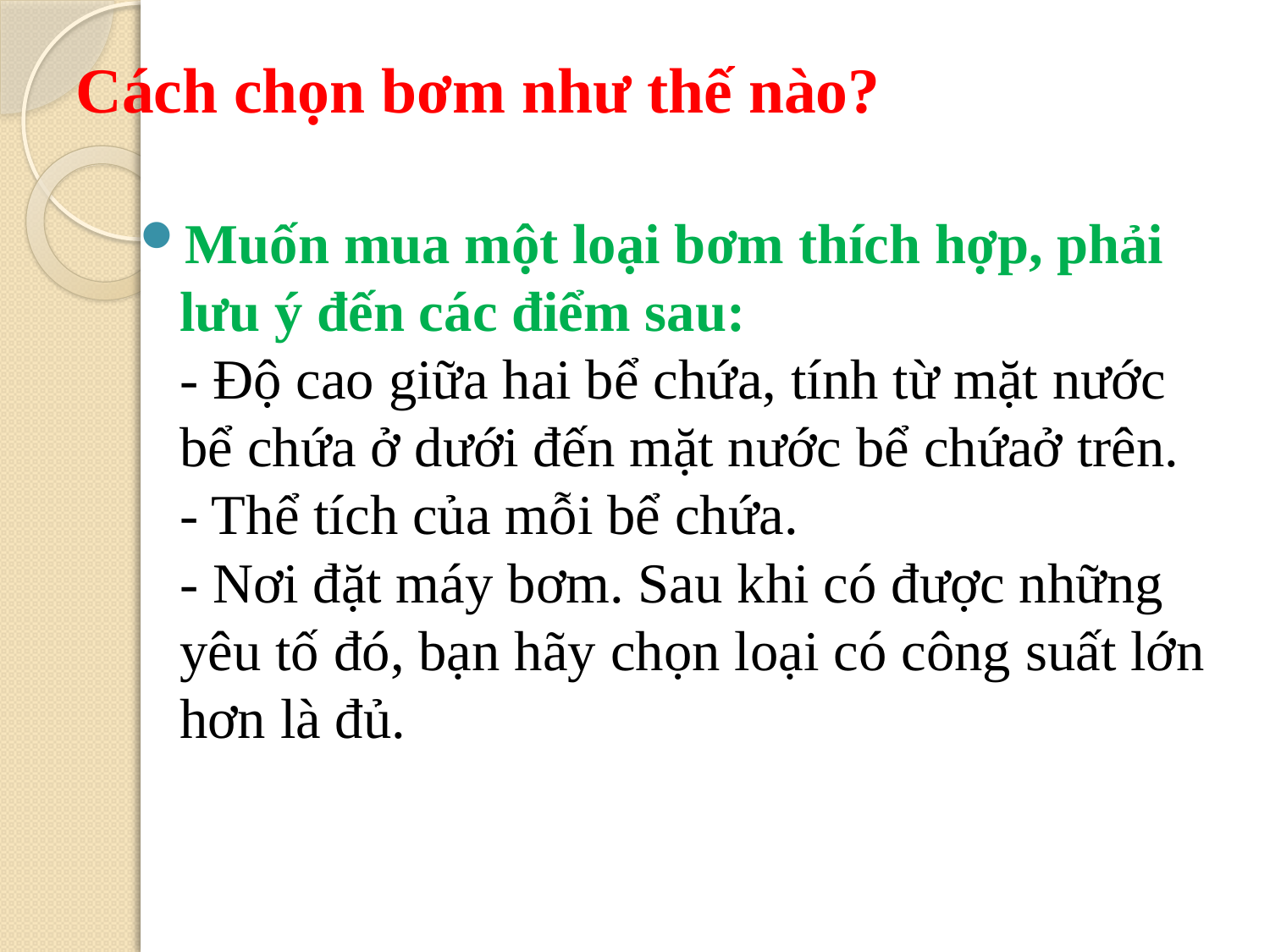

# Cách chọn bơm như thế nào?
Muốn mua một loại bơm thích hợp, phải lưu ý đến các điểm sau:
- Độ cao giữa hai bể chứa, tính từ mặt nước bể chứa ở dưới đến mặt nước bể chứaở trên.
- Thể tích của mỗi bể chứa.
- Nơi đặt máy bơm. Sau khi có được những yêu tố đó, bạn hãy chọn loại có công suất lớn hơn là đủ.